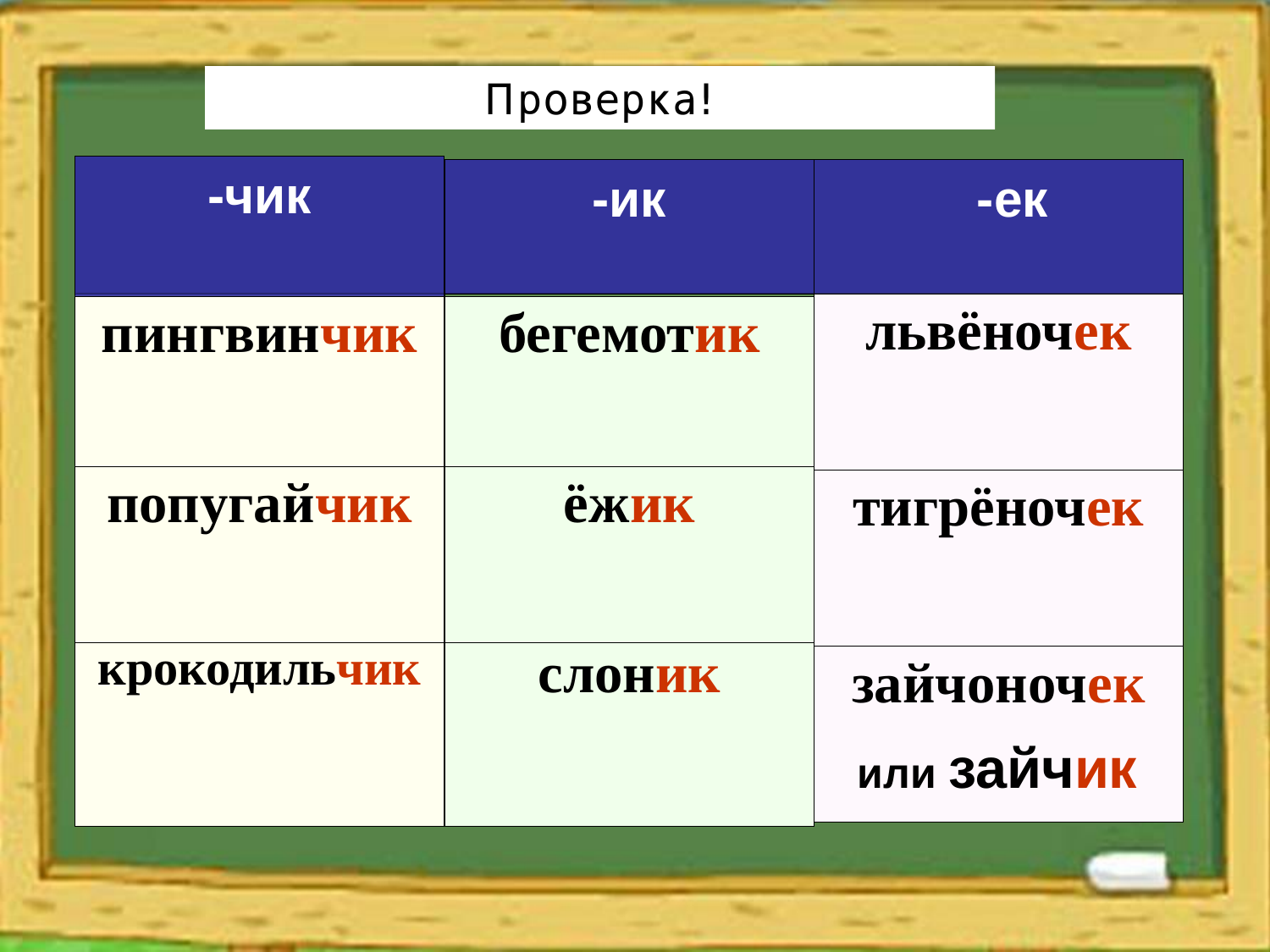

Проверка!
-чик
-ик

  -ек

львёночек
пингвинчик
бегемотик
попугайчик
ёжик
тигрёночек
крокодильчик
слоник
зайчоночек
или зайчик